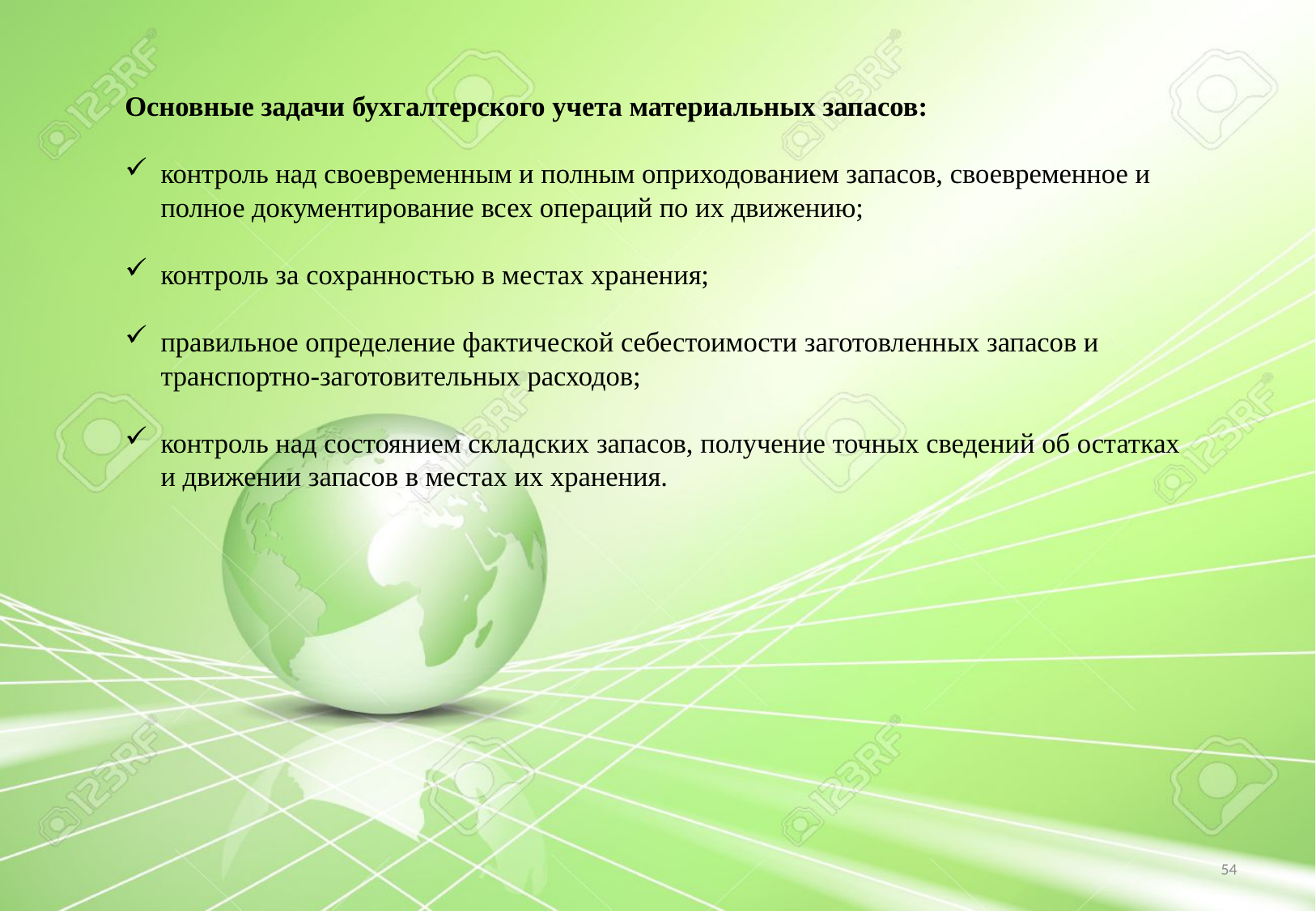

Основные задачи бухгалтерского учета материальных запасов:

контроль над своевременным и полным оприходованием запасов, своевременное и полное документирование всех операций по их движению;

контроль за сохранностью в местах хранения;

правильное определение фактической себестоимости заготовленных запасов и транспортно-заготовительных расходов;

контроль над состоянием складских запасов, получение точных сведений об остатках и движении запасов в местах их хранения.
54